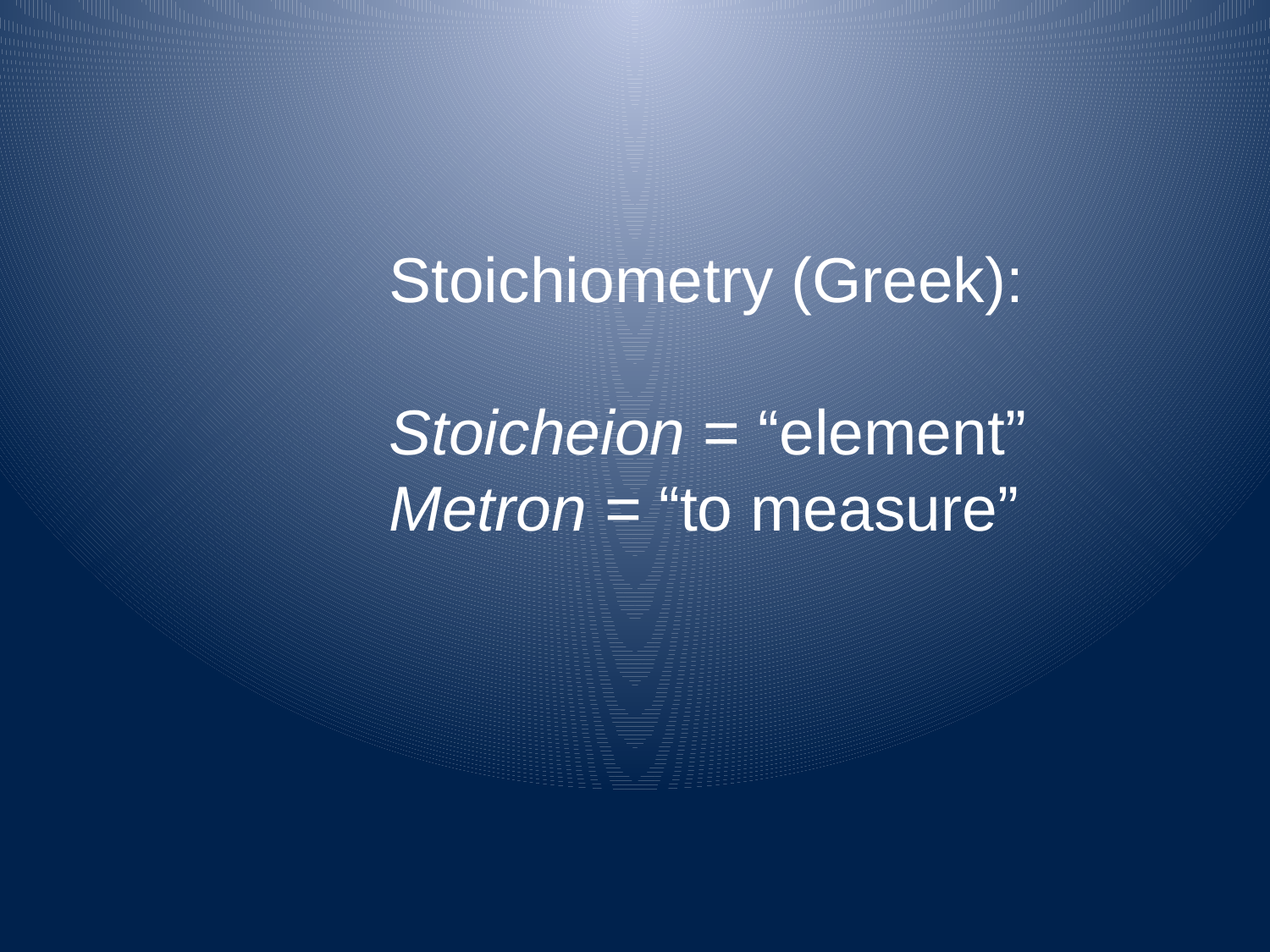

Stoichiometry (Greek):

Stoicheion = “element”
Metron = “to measure”